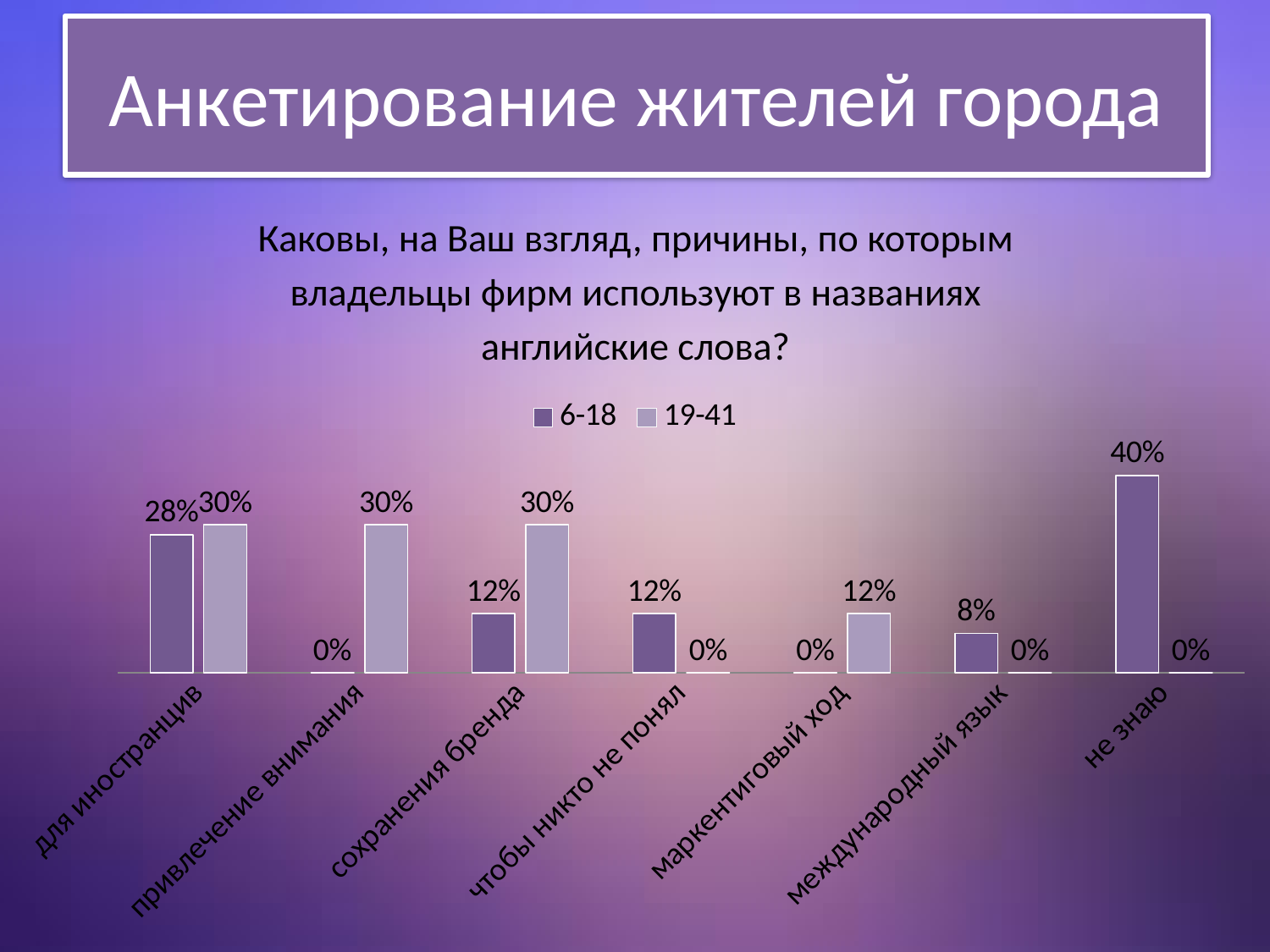

# Анкетирование жителей города
Каковы, на Ваш взгляд, причины, по которым
владельцы фирм используют в названиях
английские слова?

### Chart

| Category | 6-18 | 19-41 |
|---|---|---|
| для иностранцив | 0.28 | 0.3 |
| привлечение внимания | 0.0 | 0.3 |
| сохранения бренда | 0.12 | 0.3 |
| чтобы никто не понял | 0.12 | 0.0 |
| маркентиговый ход | 0.0 | 0.12 |
| международный язык | 0.08 | 0.0 |
| не знаю | 0.4 | 0.0 |